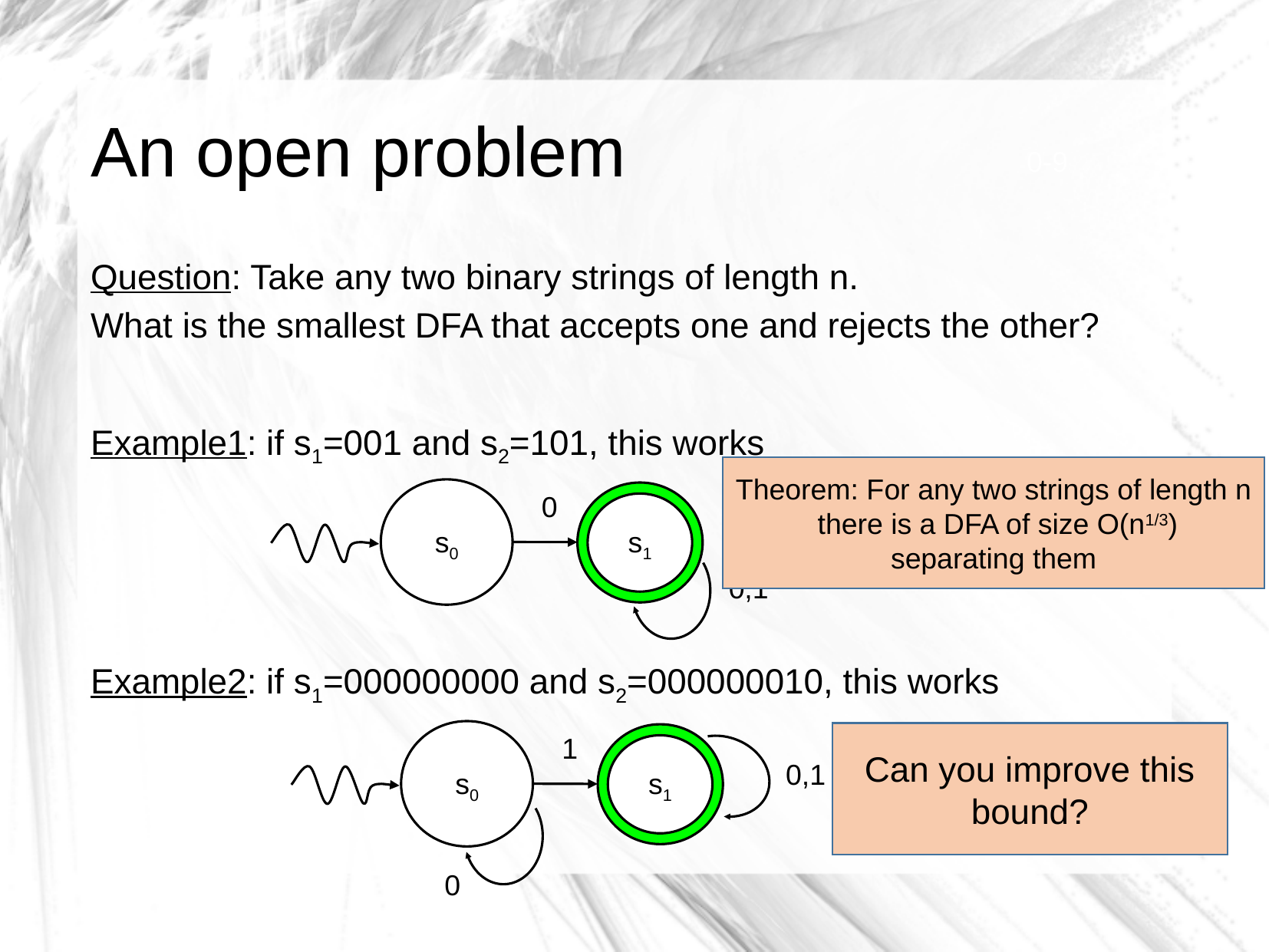

# An open problem
0-9
Question: Take any two binary strings of length n.
What is the smallest DFA that accepts one and rejects the other?

Example1: if s1=001 and s2=101, this works

Example2: if s1=000000000 and s2=000000010, this works

Theorem: For any two strings of length n
 there is a DFA of size O(n1/3)
separating them
s0
0
s1

s0

0,1
s0
1
s1

s0

0

0,1
Can you improve this bound?